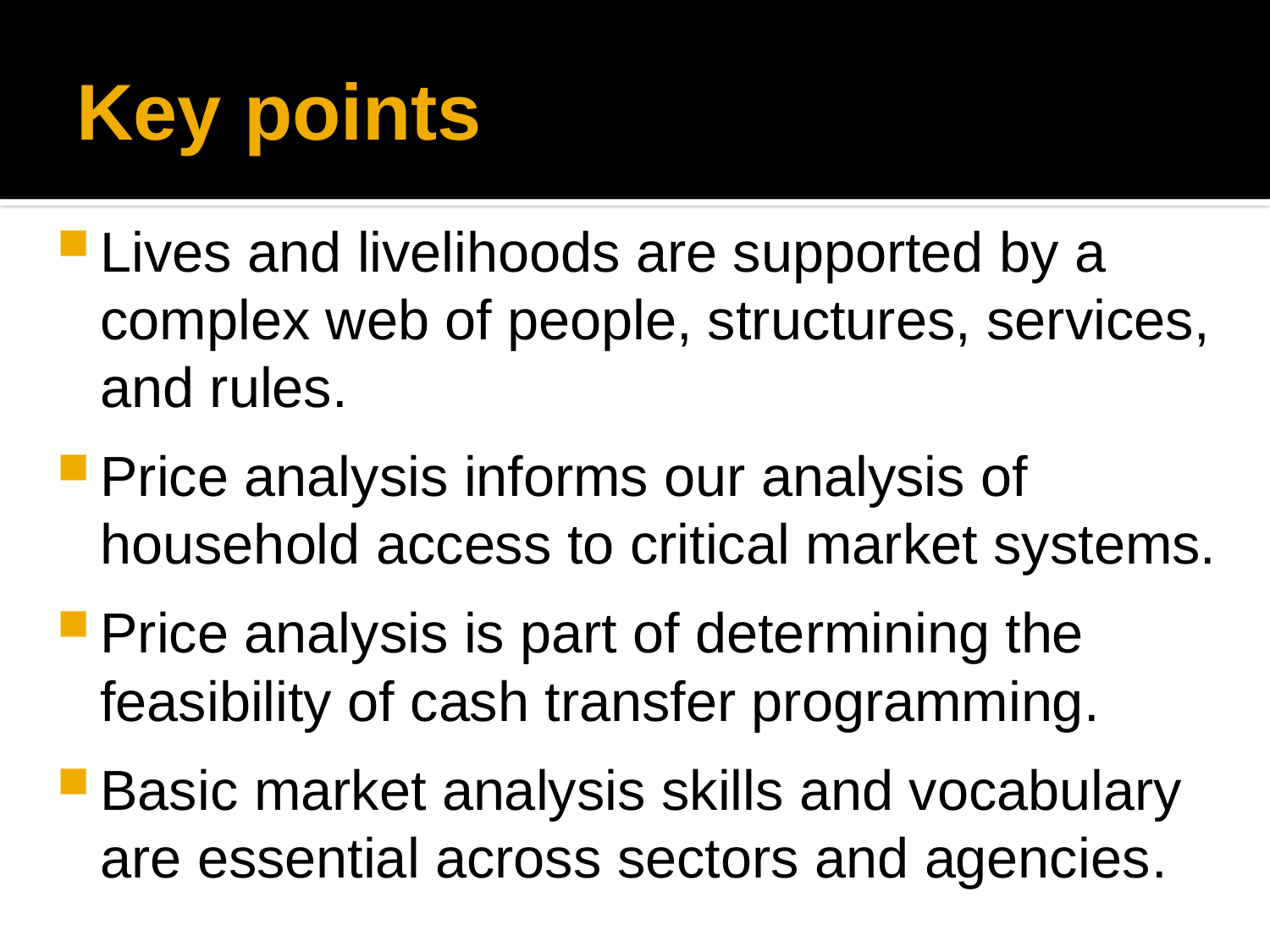

# Key points
Lives and livelihoods are supported by a complex web of people, structures, services, and rules.
Price analysis informs our analysis of household access to critical market systems.
Price analysis is part of determining the feasibility of cash transfer programming.
Basic market analysis skills and vocabulary are essential across sectors and agencies.